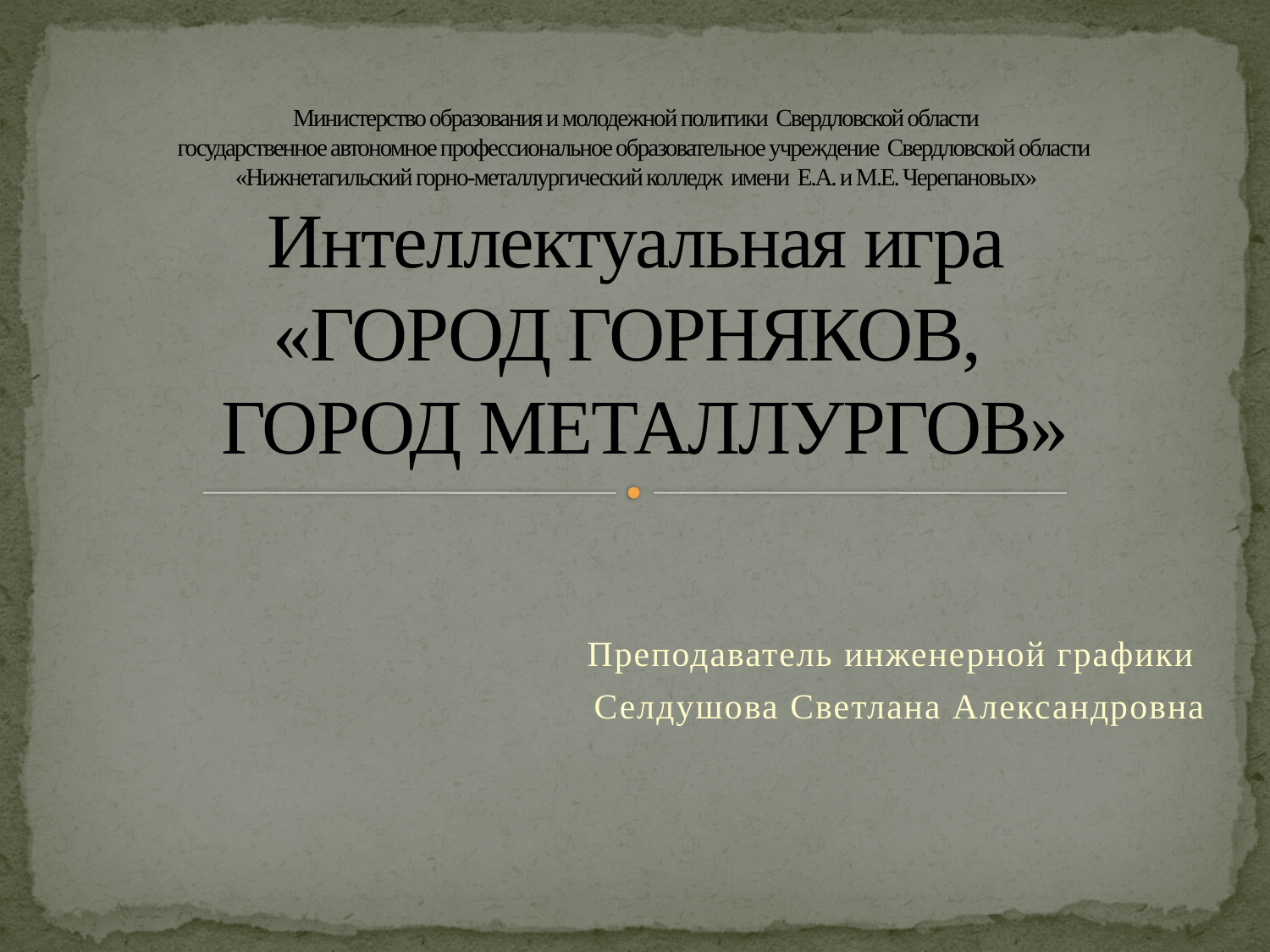

# Министерство образования и молодежной политики  Свердловской области государственное автономное профессиональное образовательное учреждение  Свердловской области «Нижнетагильский горно-металлургический колледж  имени  Е.А. и М.Е. Черепановых» Интеллектуальная игра «ГОРОД ГОРНЯКОВ, ГОРОД МЕТАЛЛУРГОВ»
Преподаватель инженерной графики
Селдушова Светлана Александровна